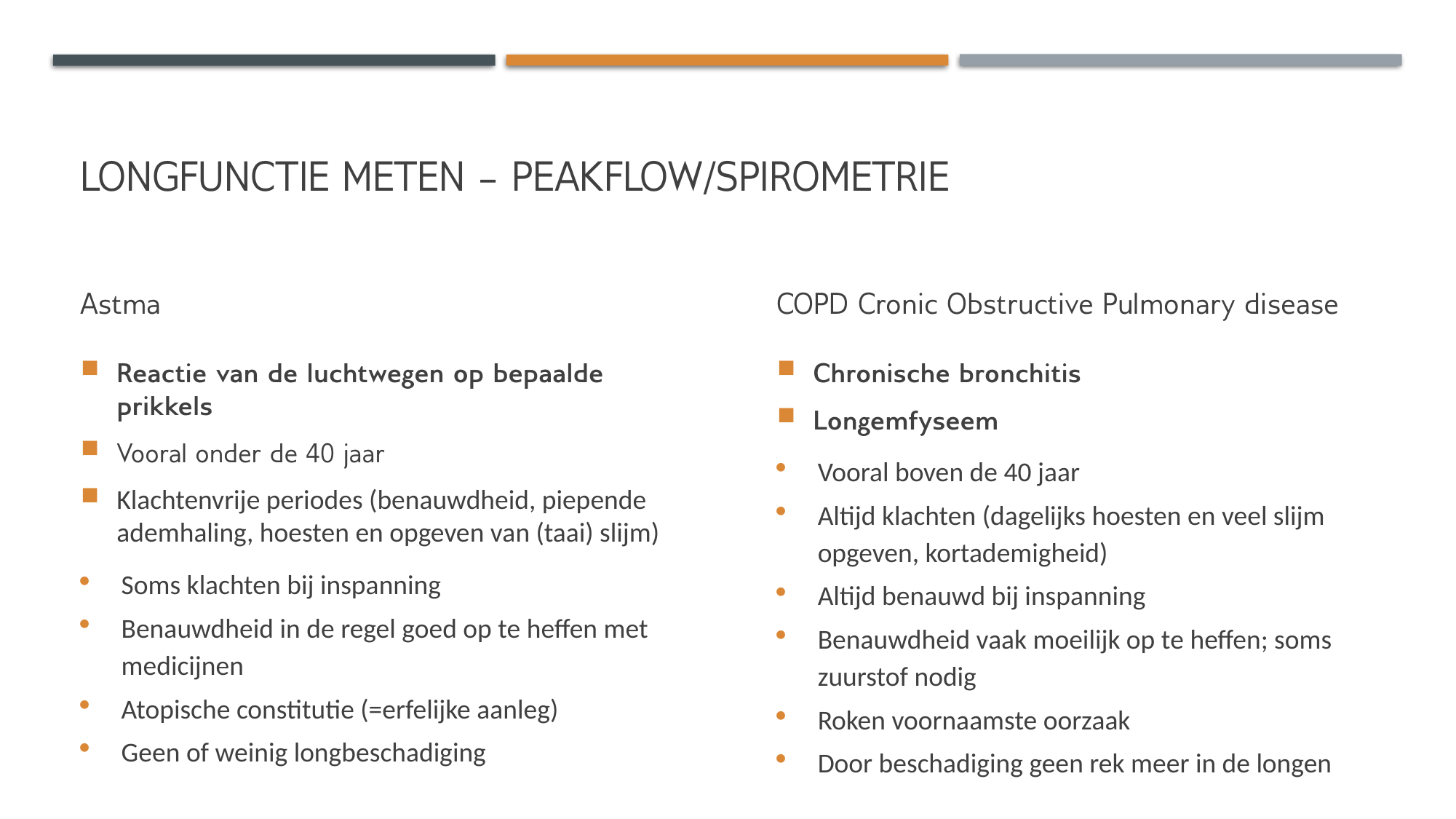

# Longfunctie meten – peakflow/spirometrie
Astma
COPD Cronic Obstructive Pulmonary disease
Reactie van de luchtwegen op bepaalde prikkels
Vooral onder de 40 jaar
Klachtenvrije periodes (benauwdheid, piepende ademhaling, hoesten en opgeven van (taai) slijm)
Soms klachten bij inspanning
Benauwdheid in de regel goed op te heffen met medicijnen
Atopische constitutie (=erfelijke aanleg)
Geen of weinig longbeschadiging

Chronische bronchitis
Longemfyseem
Vooral boven de 40 jaar
Altijd klachten (dagelijks hoesten en veel slijm opgeven, kortademigheid)
Altijd benauwd bij inspanning
Benauwdheid vaak moeilijk op te heffen; soms zuurstof nodig
Roken voornaamste oorzaak
Door beschadiging geen rek meer in de longen